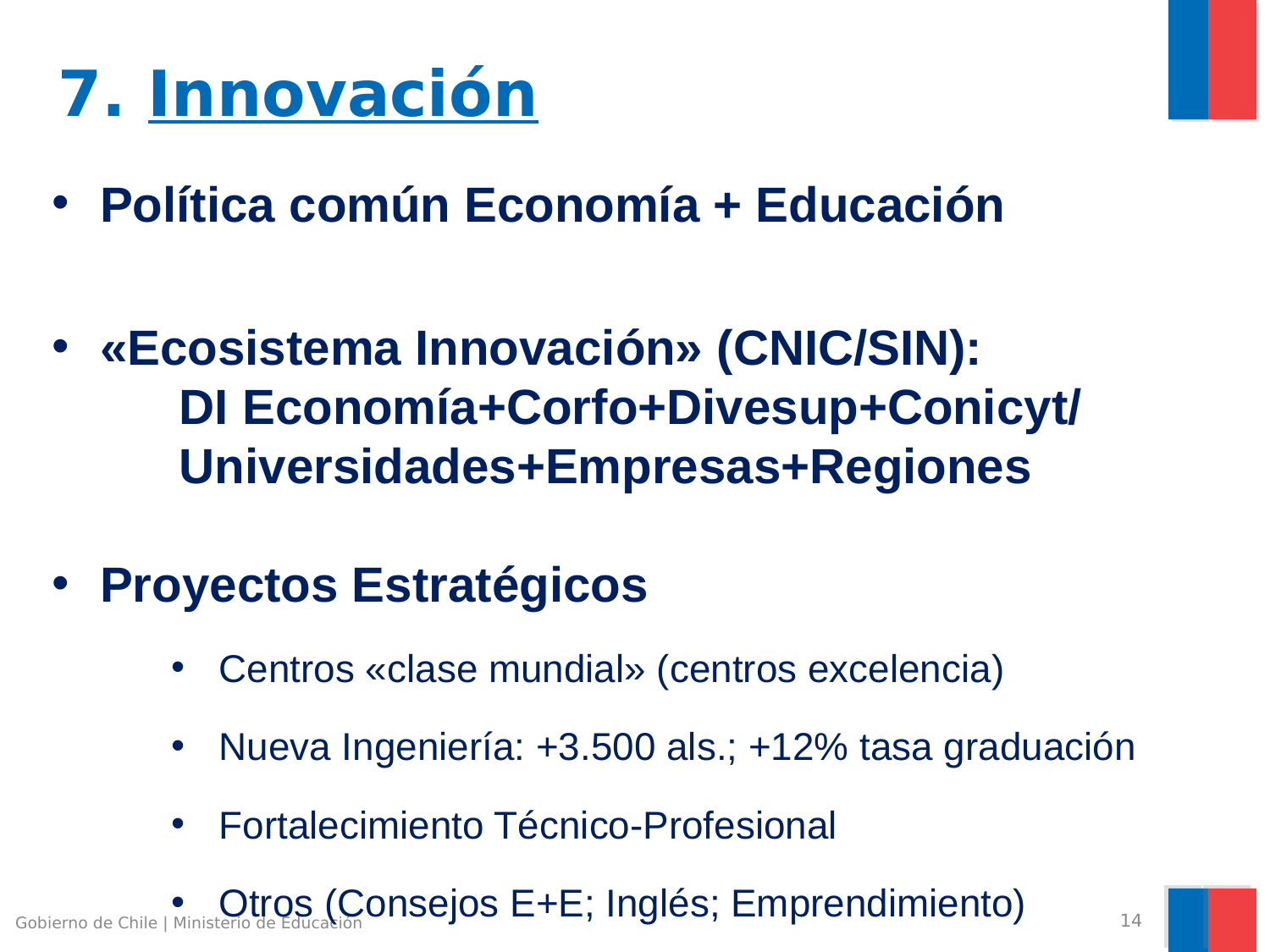

# 7. Innovación
Política común Economía + Educación

«Ecosistema Innovación» (CNIC/SIN):
	DI Economía+Corfo+Divesup+Conicyt/
	Universidades+Empresas+Regiones

Proyectos Estratégicos
Centros «clase mundial» (centros excelencia)
Nueva Ingeniería: +3.500 als.; +12% tasa graduación
Fortalecimiento Técnico-Profesional
Otros (Consejos E+E; Inglés; Emprendimiento)

Gobierno de Chile | Ministerio de Educación
14